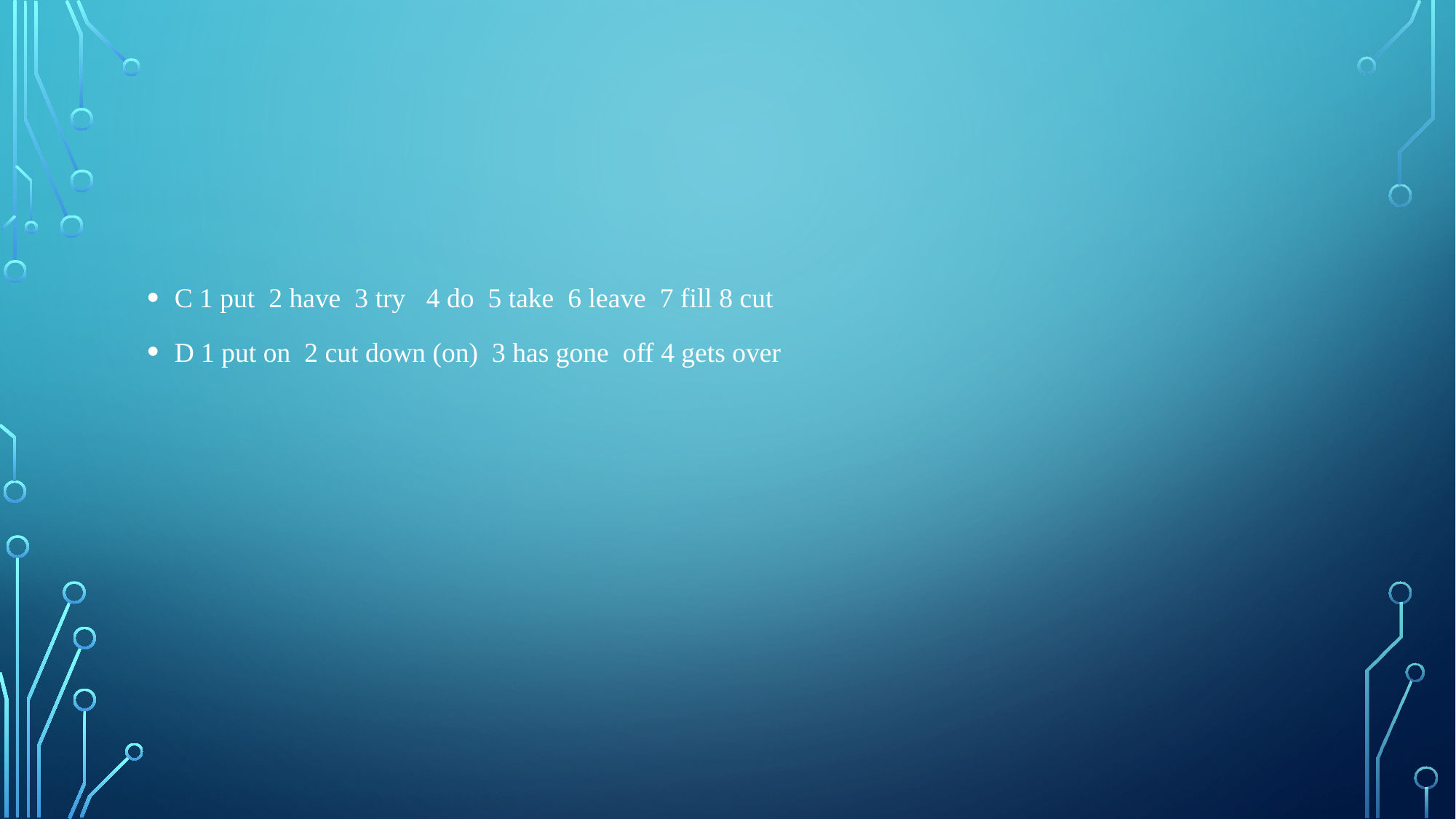

#
C 1 put  2 have  3 try   4 do  5 take  6 leave  7 fill 8 cut
D 1 put on  2 cut down (on)  3 has gone  off 4 gets over